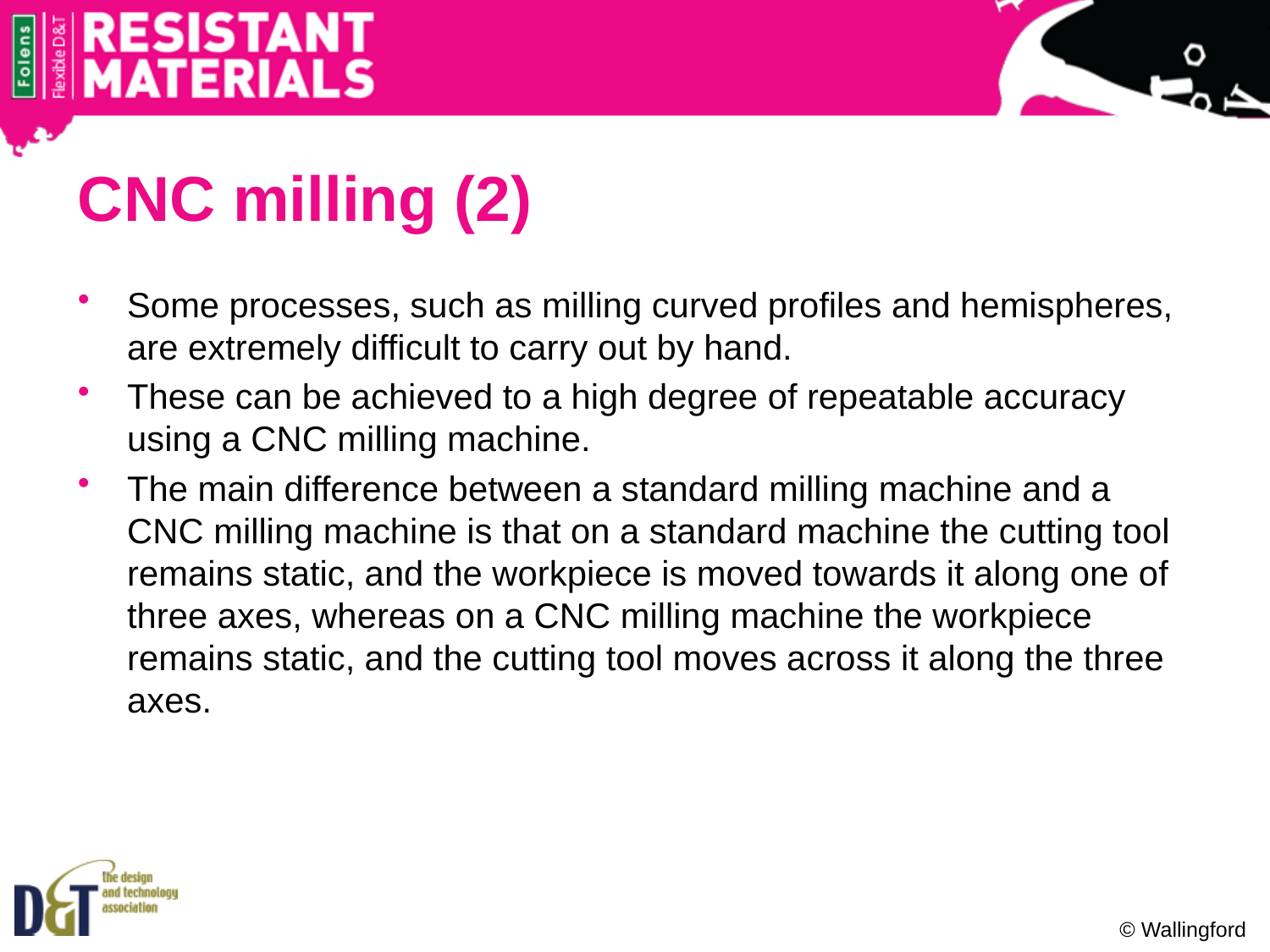

CNC milling (2)
Some processes, such as milling curved profiles and hemispheres, are extremely difficult to carry out by hand.
These can be achieved to a high degree of repeatable accuracy using a CNC milling machine.
The main difference between a standard milling machine and a CNC milling machine is that on a standard machine the cutting tool remains static, and the workpiece is moved towards it along one of three axes, whereas on a CNC milling machine the workpiece remains static, and the cutting tool moves across it along the three axes.
© Wallingford